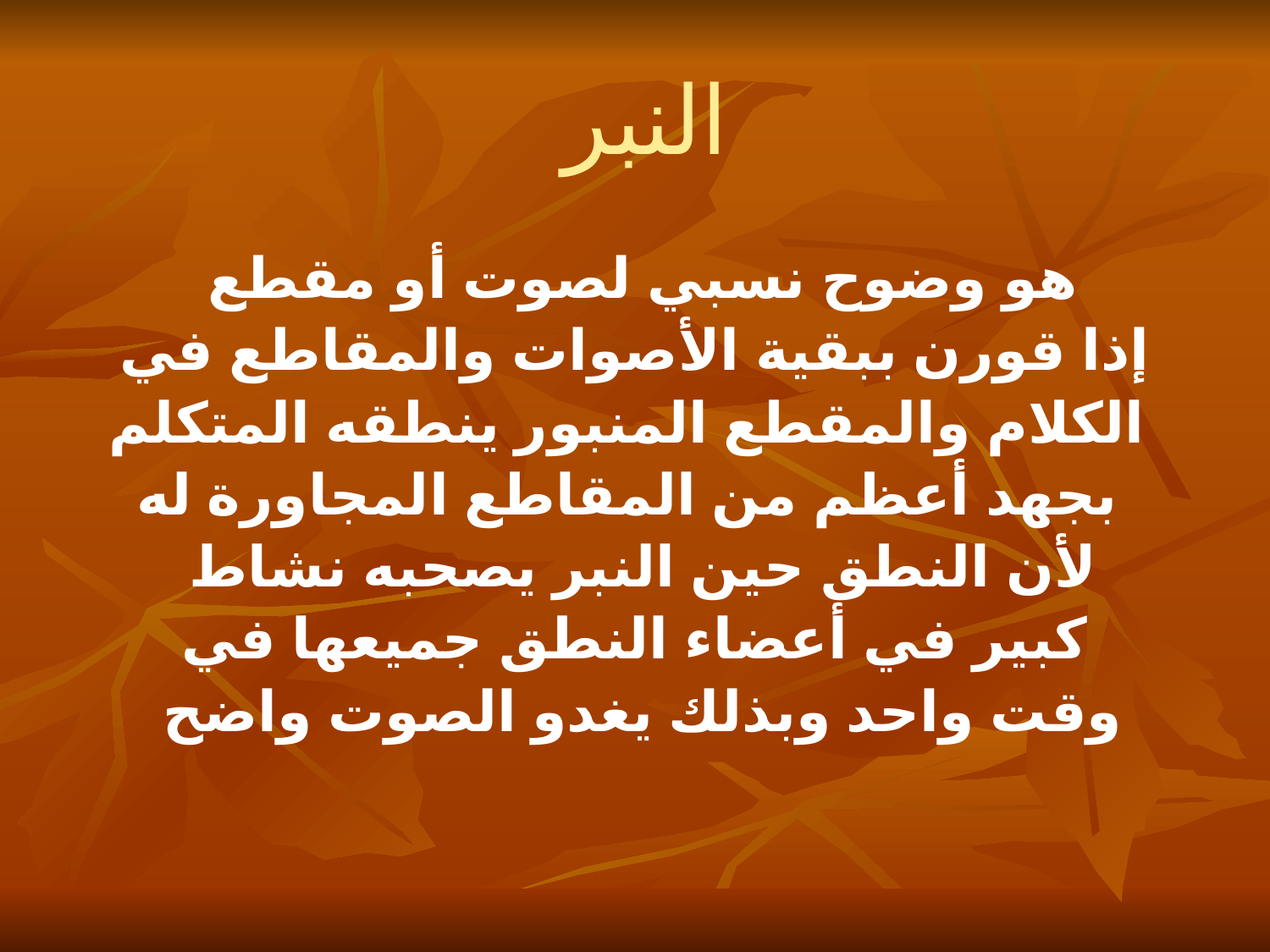

# النبر
هو وضوح نسبي لصوت أو مقطع
إذا قورن ببقية الأصوات والمقاطع في
 الكلام والمقطع المنبور ينطقه المتكلم
 بجهد أعظم من المقاطع المجاورة له
لأن النطق حين النبر يصحبه نشاط
كبير في أعضاء النطق جميعها في
وقت واحد وبذلك يغدو الصوت واضح